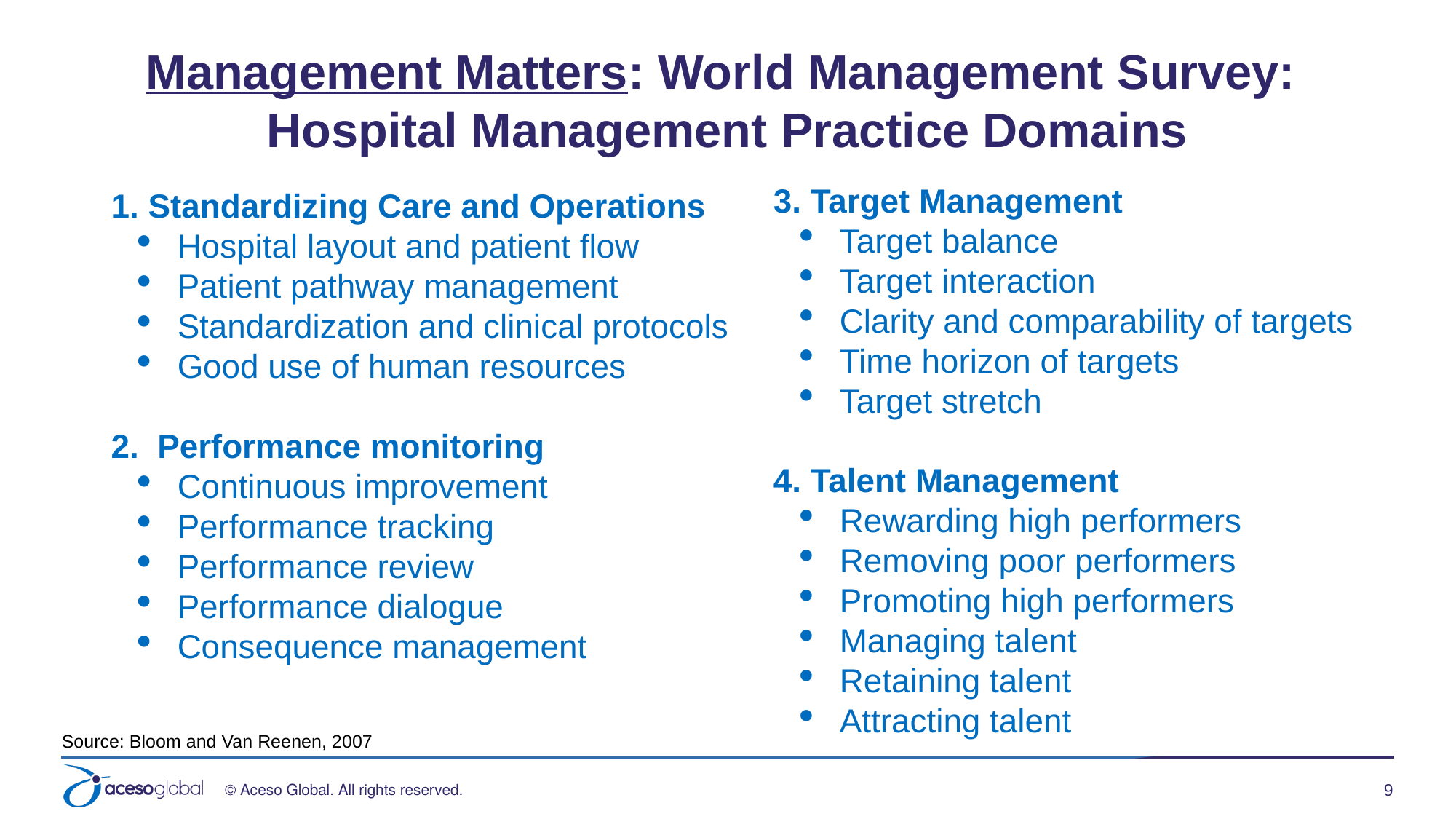

# Management Matters: World Management Survey: Hospital Management Practice Domains
1. Standardizing Care and Operations
Hospital layout and patient flow
Patient pathway management
Standardization and clinical protocols
Good use of human resources

2.  Performance monitoring
Continuous improvement
Performance tracking
Performance review
Performance dialogue
Consequence management

3. Target Management
Target balance
Target interaction
Clarity and comparability of targets
Time horizon of targets
Target stretch

4. Talent Management
Rewarding high performers
Removing poor performers
Promoting high performers
Managing talent
Retaining talent
Attracting talent
Source: Bloom and Van Reenen, 2007
9